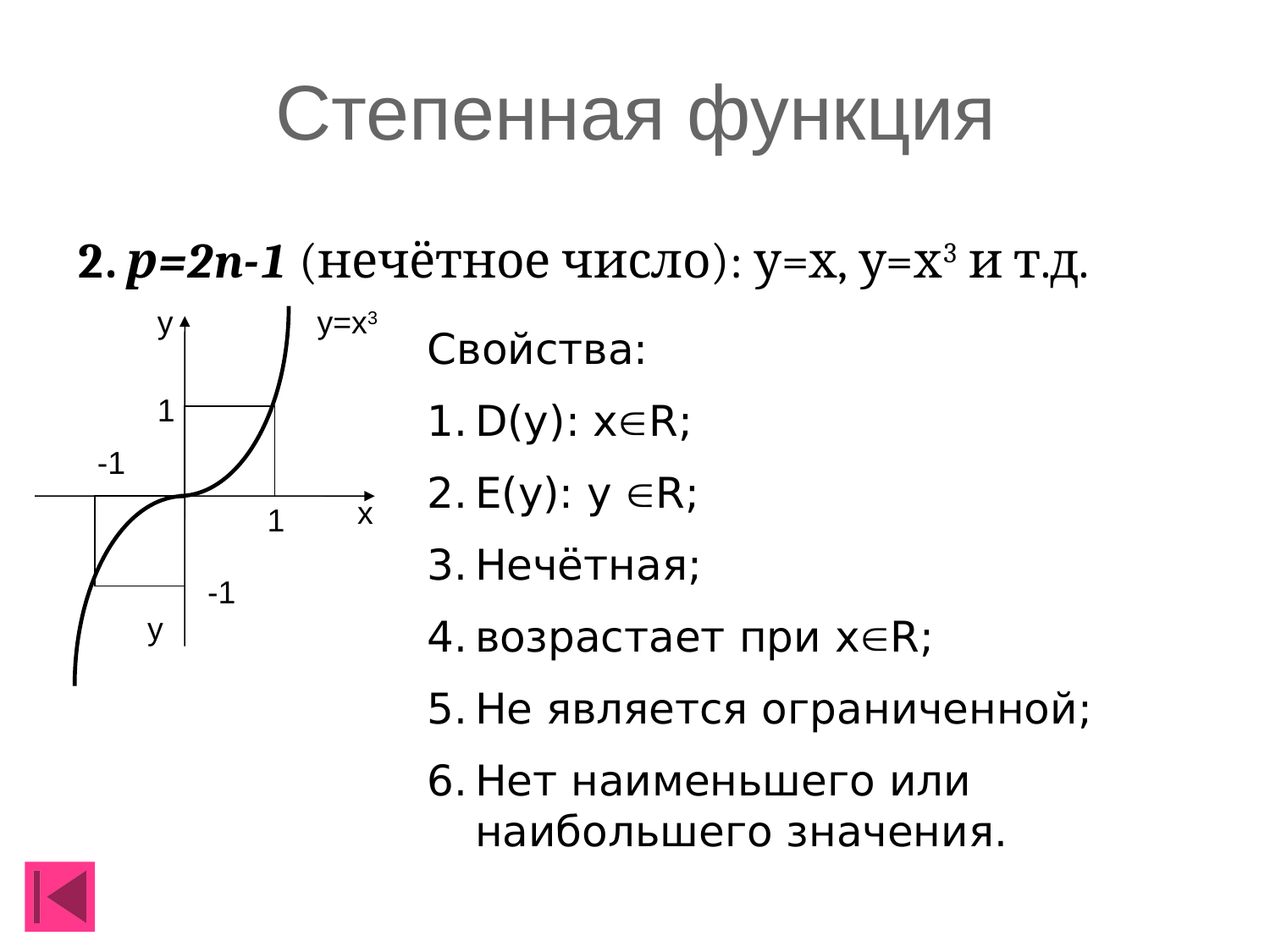

# Степенная функция
2. р=2n-1 (нечётное число): у=х, у=х3 и т.д.
у
у=х3

1

1
-1
х

-1
у
Свойства:
D(y): x∈R;
E(y): y ∈R;
Нечётная;
возрастает при х∈R;
Не является ограниченной;
Нет наименьшего или наибольшего значения.